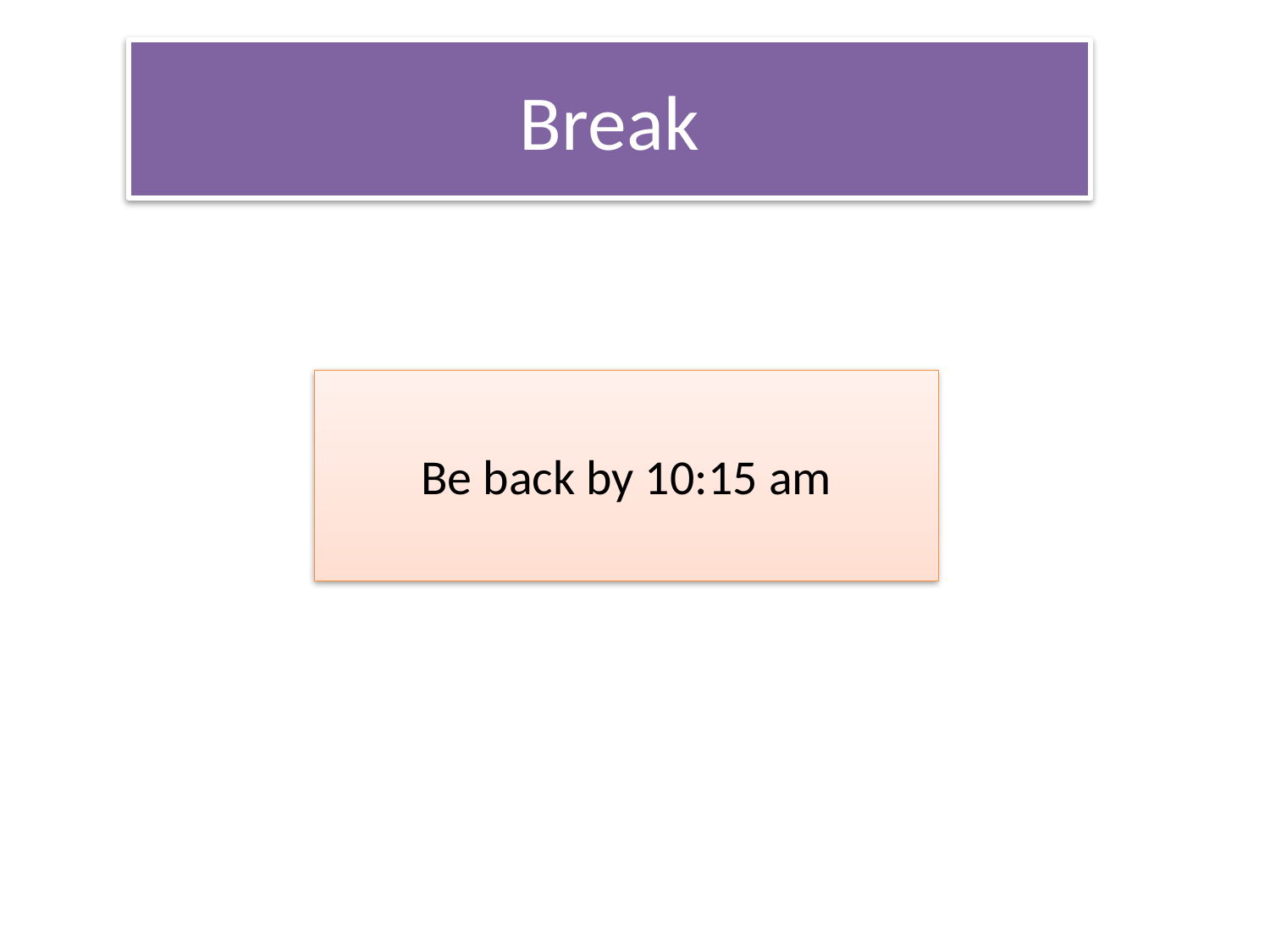

# Break

Be back by 10:15 am